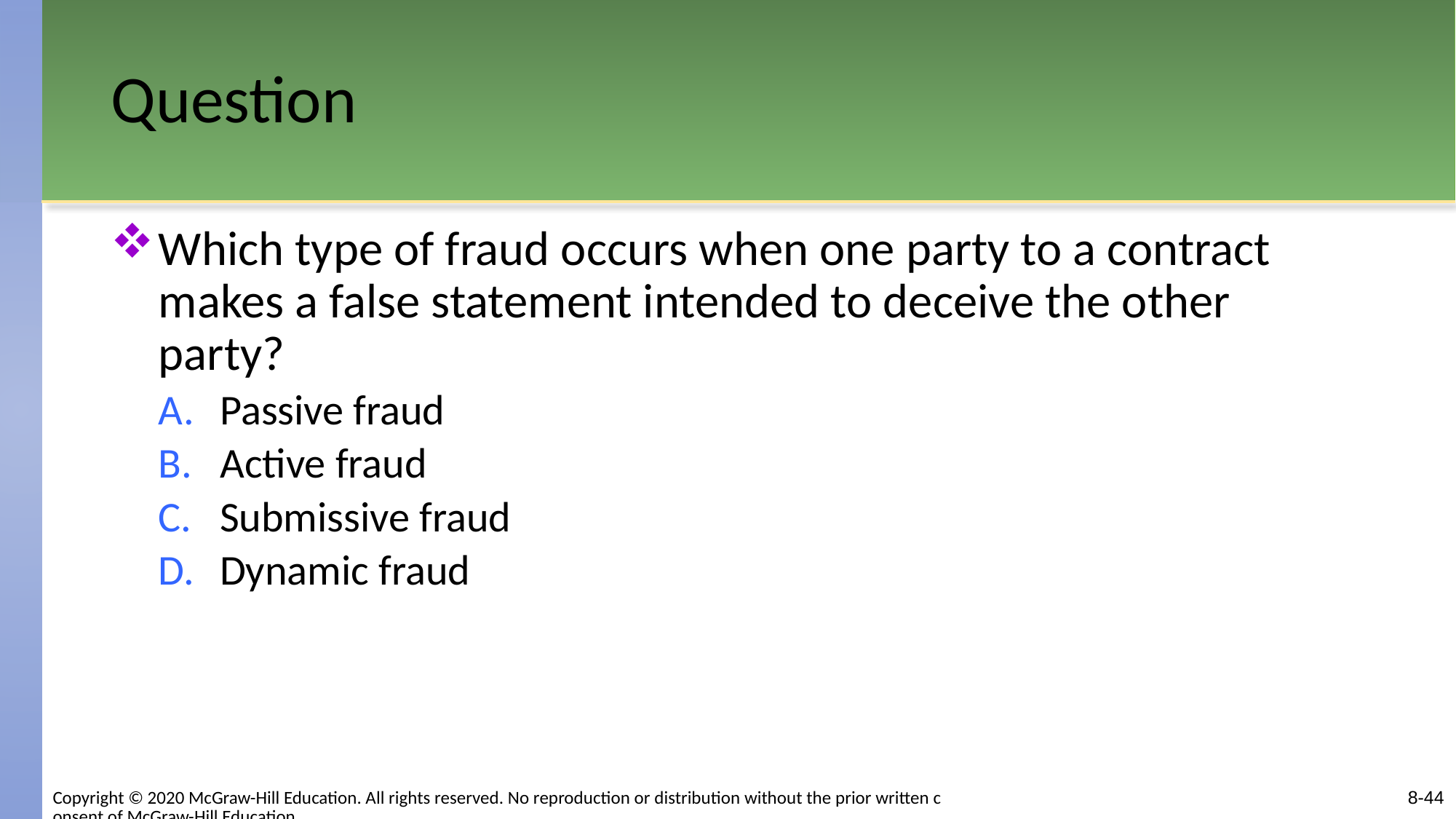

# Question
Which type of fraud occurs when one party to a contract makes a false statement intended to deceive the other party?
Passive fraud
Active fraud
Submissive fraud
Dynamic fraud
8-44
Copyright © 2020 McGraw-Hill Education. All rights reserved. No reproduction or distribution without the prior written consent of McGraw-Hill Education.